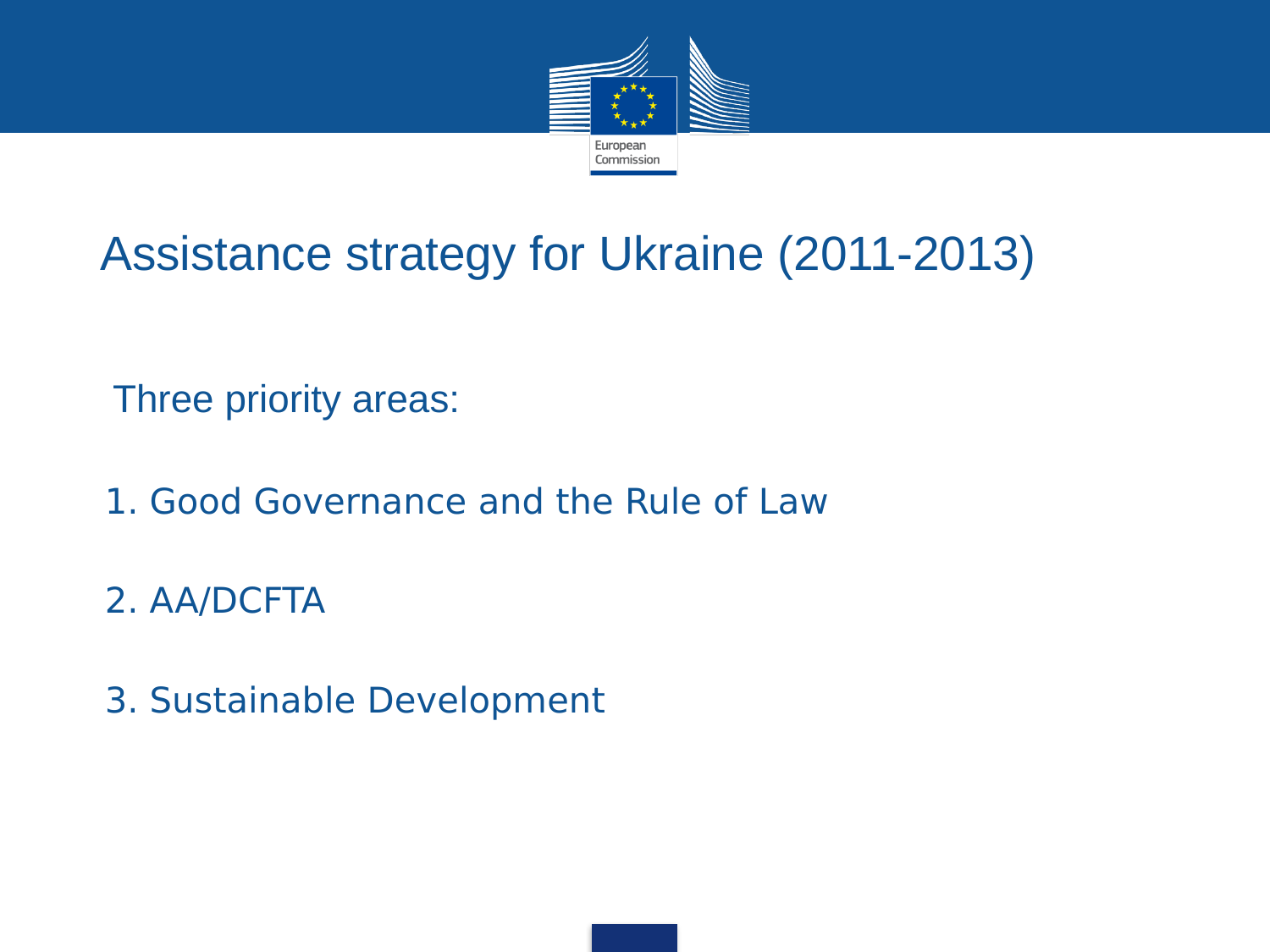

Assistance strategy for Ukraine (2011-2013)

Three priority areas:

1. Good Governance and the Rule of Law

2. AA/DCFTA

3. Sustainable Development